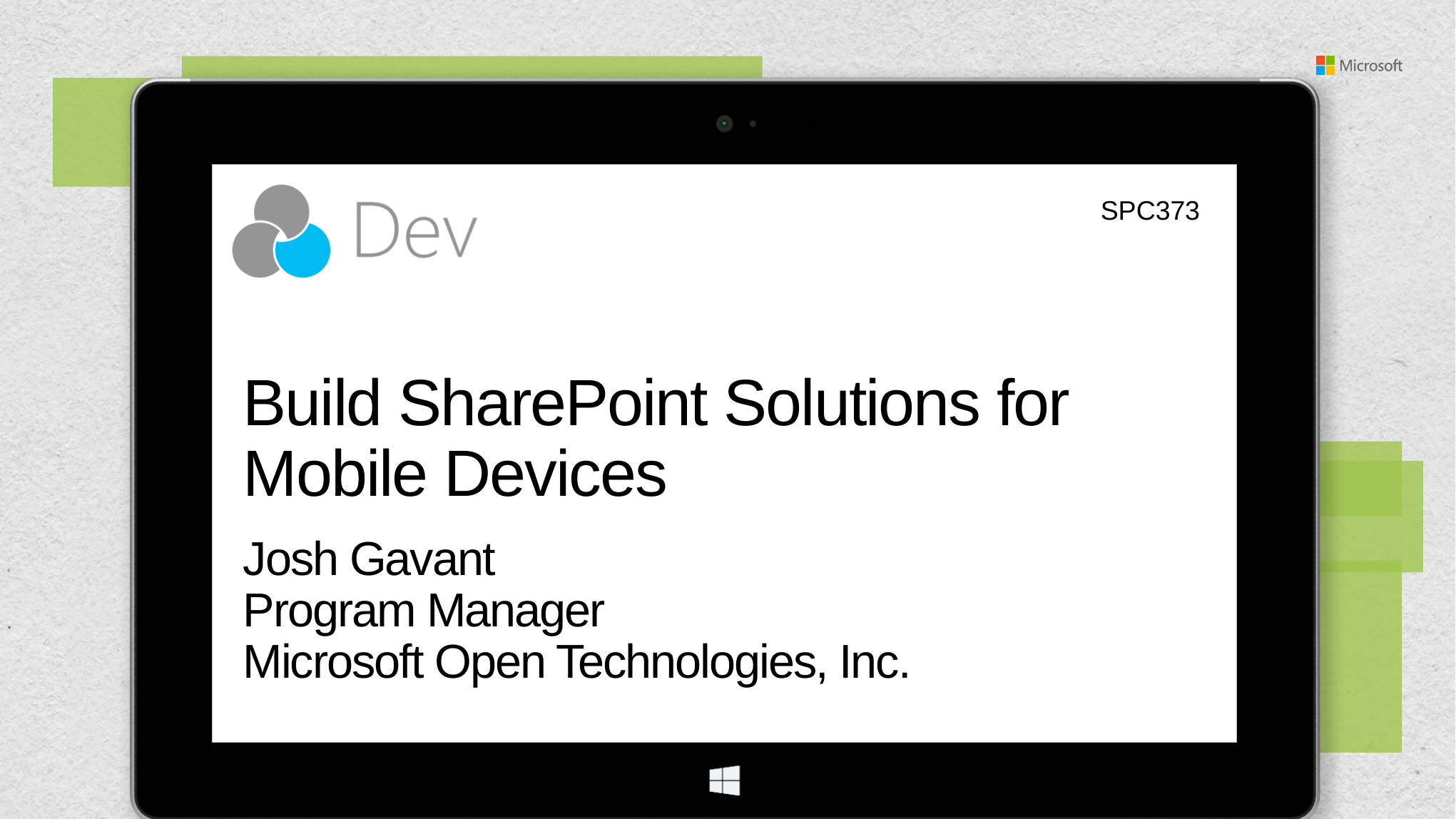

SPC373
# Build SharePoint Solutions for Mobile Devices
Josh Gavant
Program Manager
Microsoft Open Technologies, Inc.